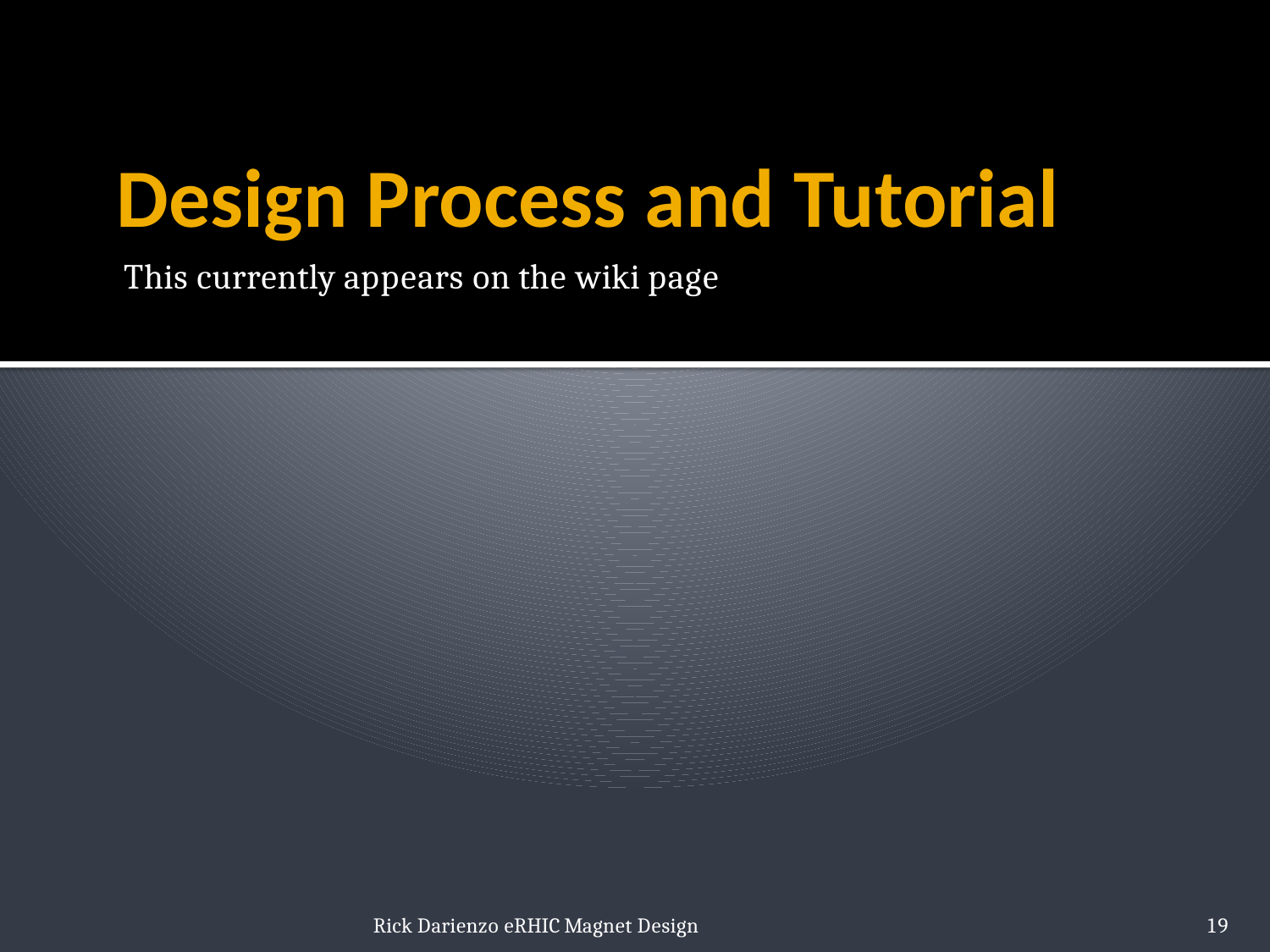

# Design Process and Tutorial
This currently appears on the wiki page
Rick Darienzo eRHIC Magnet Design
19